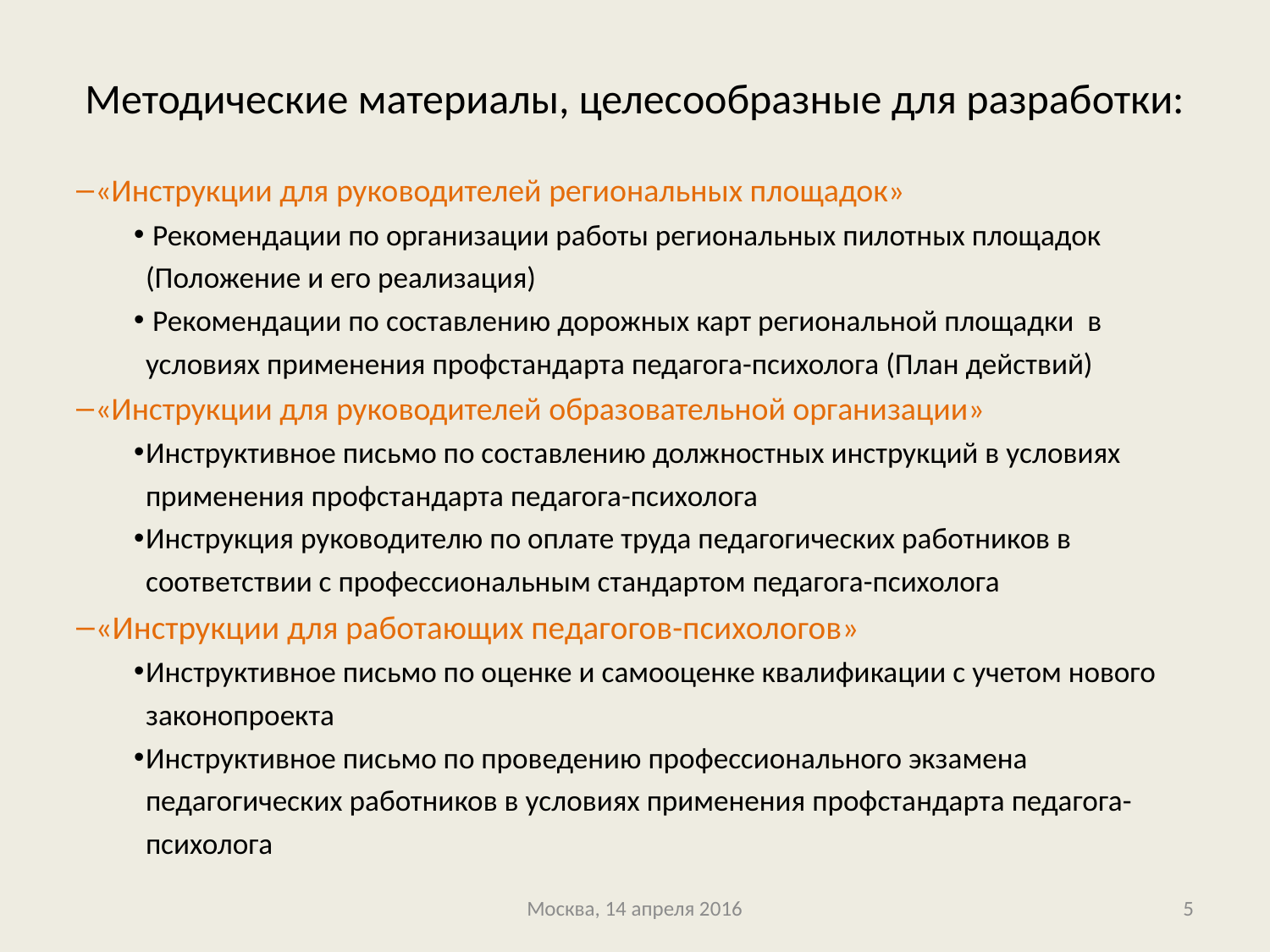

# Методические материалы, целесообразные для разработки:
 «Инструкции для руководителей региональных площадок»
 Рекомендации по организации работы региональных пилотных площадок (Положение и его реализация)
 Рекомендации по составлению дорожных карт региональной площадки  в условиях применения профстандарта педагога-психолога (План действий)
 «Инструкции для руководителей образовательной организации»
Инструктивное письмо по составлению должностных инструкций в условиях применения профстандарта педагога-психолога
Инструкция руководителю по оплате труда педагогических работников в соответствии с профессиональным стандартом педагога-психолога
 «Инструкции для работающих педагогов-психологов»
Инструктивное письмо по оценке и самооценке квалификации с учетом нового законопроекта
Инструктивное письмо по проведению профессионального экзамена педагогических работников в условиях применения профстандарта педагога-психолога
Москва, 14 апреля 2016
5